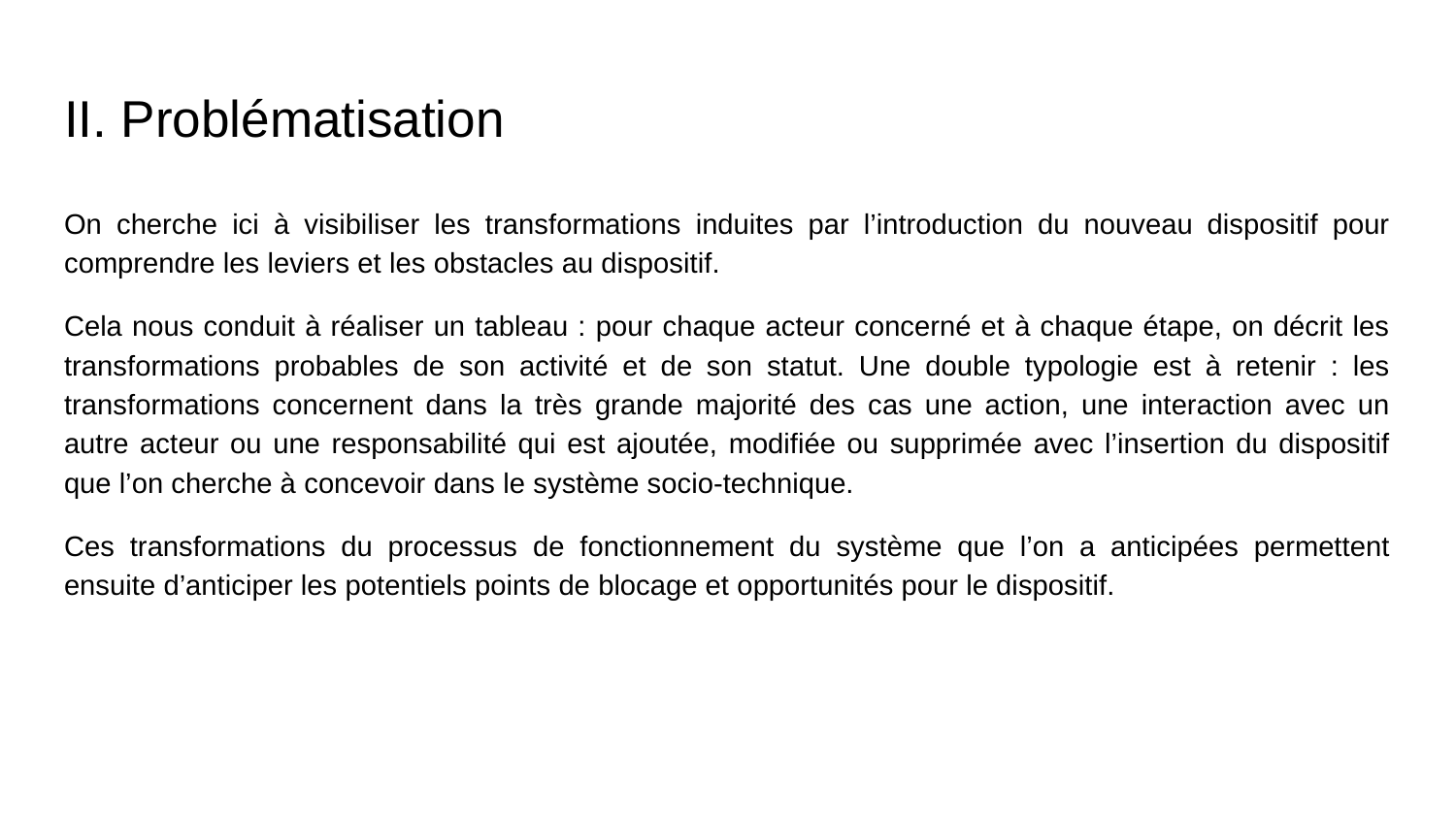

# II. Problématisation
On cherche ici à visibiliser les transformations induites par l’introduction du nouveau dispositif pour comprendre les leviers et les obstacles au dispositif.
Cela nous conduit à réaliser un tableau : pour chaque acteur concerné et à chaque étape, on décrit les transformations probables de son activité et de son statut. Une double typologie est à retenir : les transformations concernent dans la très grande majorité des cas une action, une interaction avec un autre acteur ou une responsabilité qui est ajoutée, modifiée ou supprimée avec l’insertion du dispositif que l’on cherche à concevoir dans le système socio-technique.
Ces transformations du processus de fonctionnement du système que l’on a anticipées permettent ensuite d’anticiper les potentiels points de blocage et opportunités pour le dispositif.